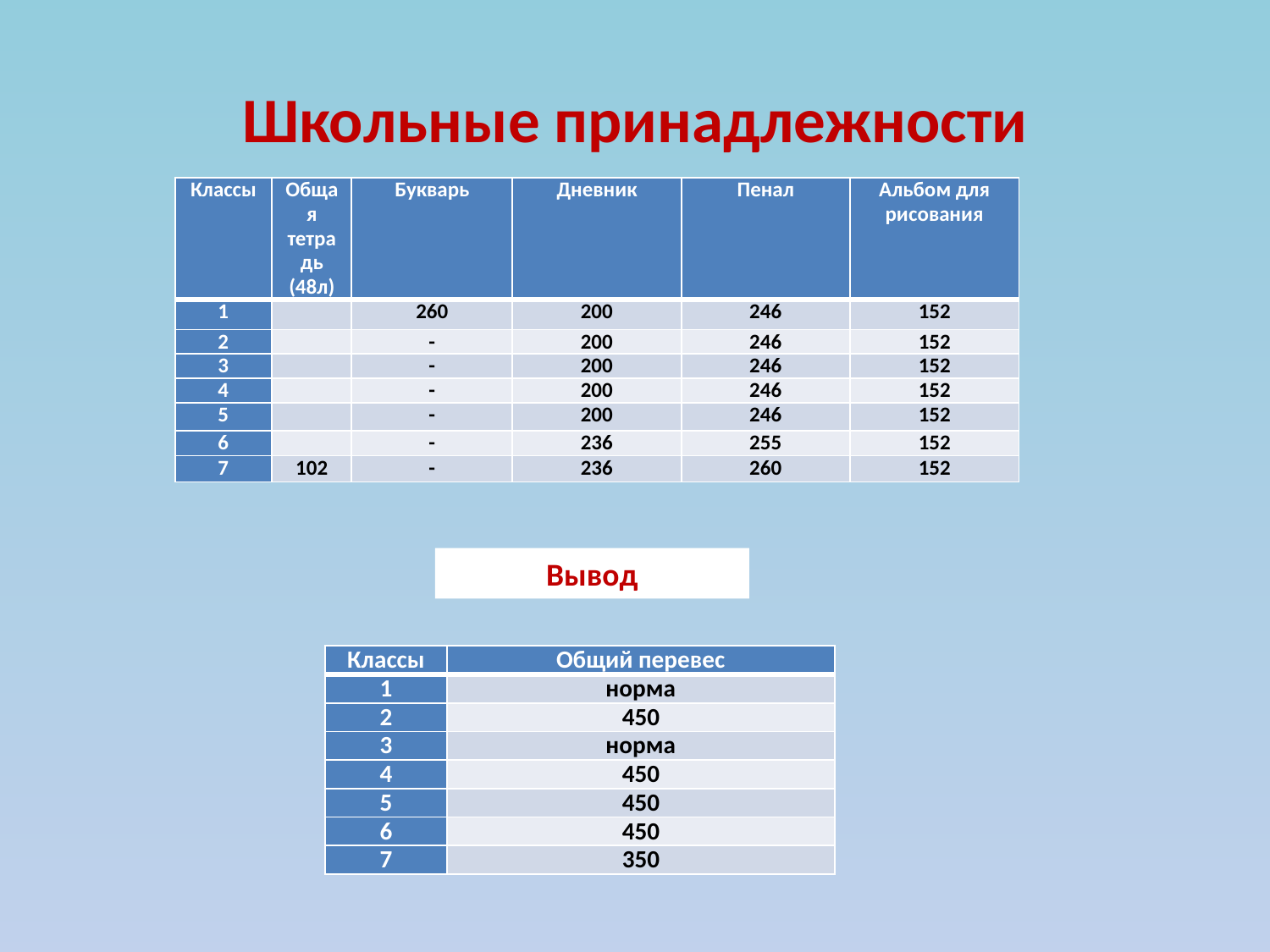

# Школьные принадлежности
| Классы | Общая тетрадь (48л) | Букварь | Дневник | Пенал | Альбом для рисования |
| --- | --- | --- | --- | --- | --- |
| 1 |  | 260 | 200 | 246 | 152 |
| 2 |  | - | 200 | 246 | 152 |
| 3 |  | - | 200 | 246 | 152 |
| 4 |  | - | 200 | 246 | 152 |
| 5 |  | - | 200 | 246 | 152 |
| 6 |  | - | 236 | 255 | 152 |
| 7 | 102 | - | 236 | 260 | 152 |
Вывод
| Классы | Общий перевес |
| --- | --- |
| 1 | норма |
| 2 | 450 |
| 3 | норма |
| 4 | 450 |
| 5 | 450 |
| 6 | 450 |
| 7 | 350 |